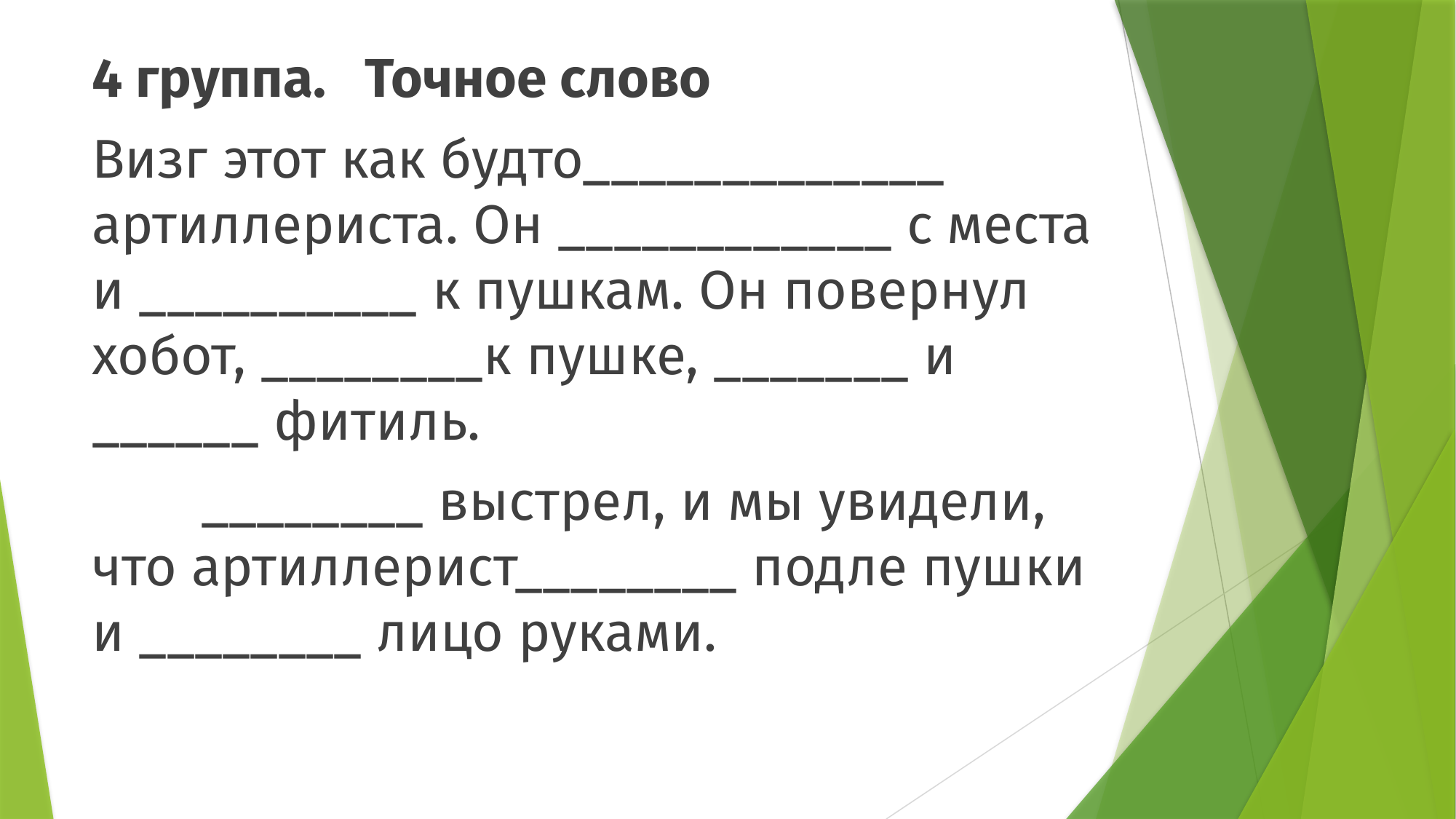

4 группа.   Точное слово
Визг этот как будто_____________ артиллериста. Он ____________ с места и __________ к пушкам. Он повернул хобот, ________к пушке, _______ и ______ фитиль.
	________ выстрел, и мы увидели, что артиллерист________ подле пушки и ________ лицо руками.

#